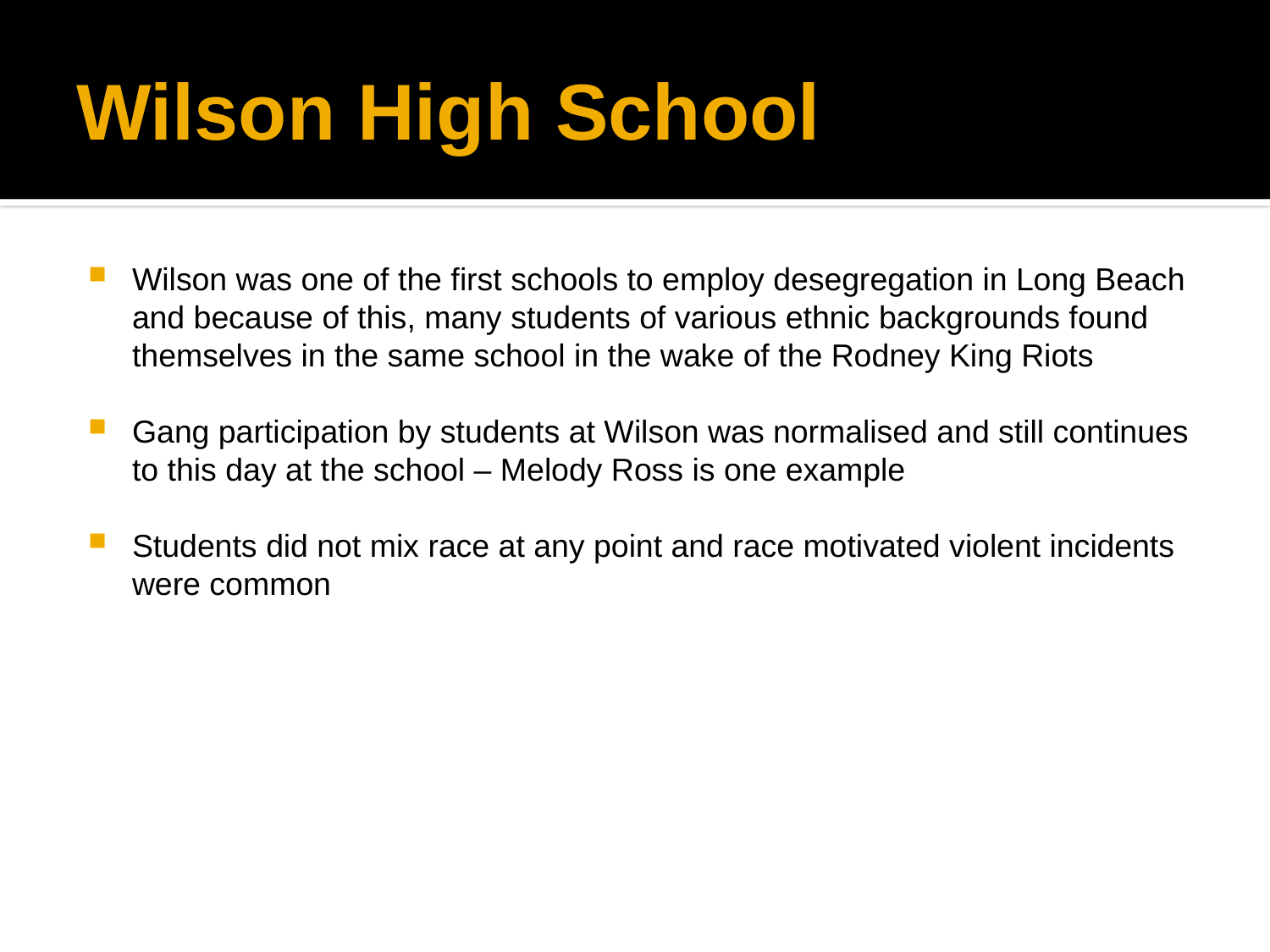

# Wilson High School
Wilson was one of the first schools to employ desegregation in Long Beach and because of this, many students of various ethnic backgrounds found themselves in the same school in the wake of the Rodney King Riots

Gang participation by students at Wilson was normalised and still continues to this day at the school – Melody Ross is one example

Students did not mix race at any point and race motivated violent incidents were common